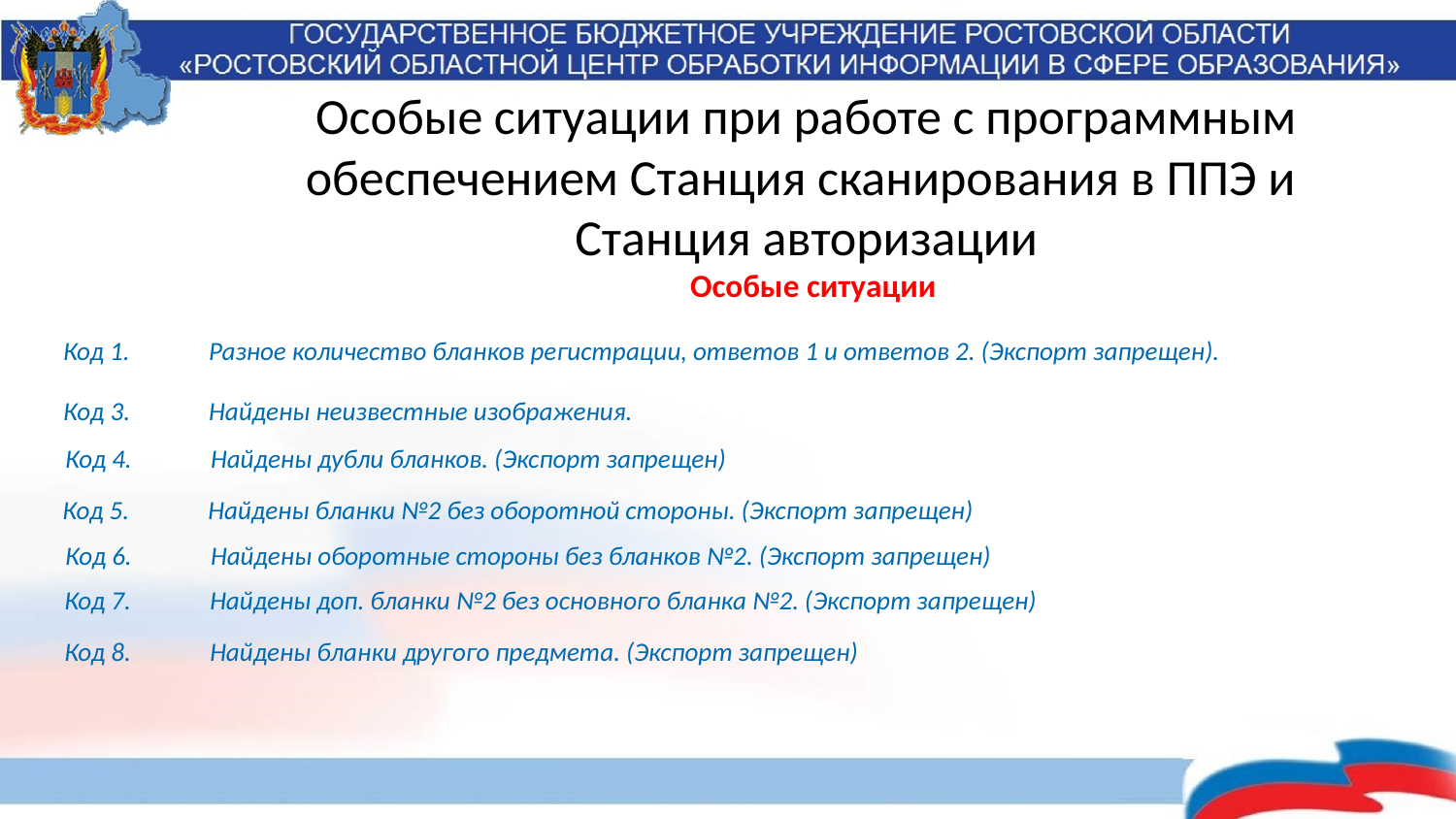

Особые ситуации при работе с программным обеспечением Станция сканирования в ППЭ и
Станция авторизации
Особые ситуации

Код 1.	Разное количество бланков регистрации, ответов 1 и ответов 2. (Экспорт запрещен).
Код 3.	Найдены неизвестные изображения.
Код 4.	Найдены дубли бланков. (Экспорт запрещен)
Код 5.	Найдены бланки №2 без оборотной стороны. (Экспорт запрещен)
Код 6.	Найдены оборотные стороны без бланков №2. (Экспорт запрещен)
Код 7.	Найдены доп. бланки №2 без основного бланка №2. (Экспорт запрещен)
Код 8.	Найдены бланки другого предмета. (Экспорт запрещен)